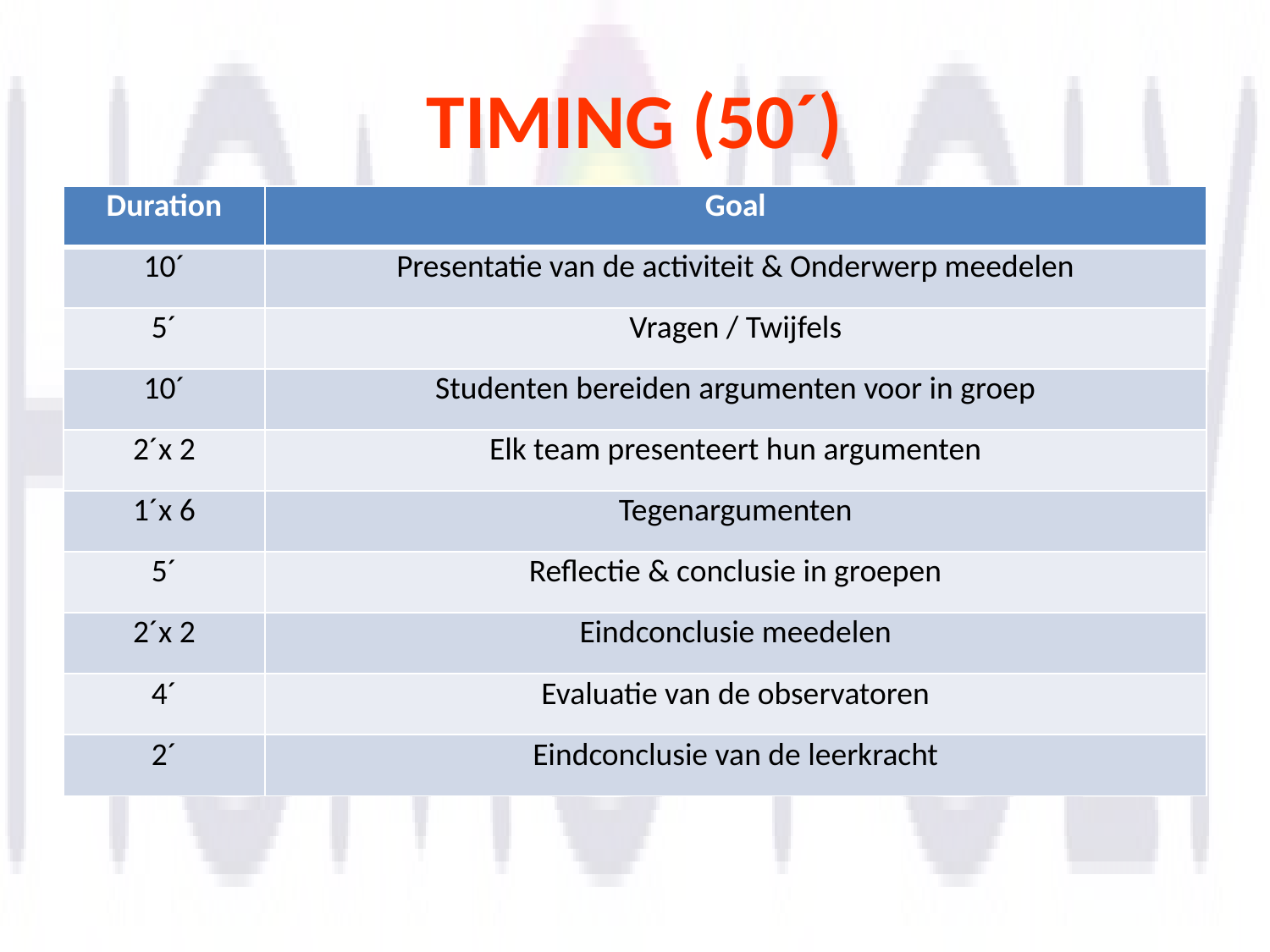

# TIMING (50´)
| Duration | Goal |
| --- | --- |
| 10´ | Presentatie van de activiteit & Onderwerp meedelen |
| 5´ | Vragen / Twijfels |
| 10´ | Studenten bereiden argumenten voor in groep |
| 2´x 2 | Elk team presenteert hun argumenten |
| 1´x 6 | Tegenargumenten |
| 5´ | Reflectie & conclusie in groepen |
| 2´x 2 | Eindconclusie meedelen |
| 4´ | Evaluatie van de observatoren |
| 2´ | Eindconclusie van de leerkracht |